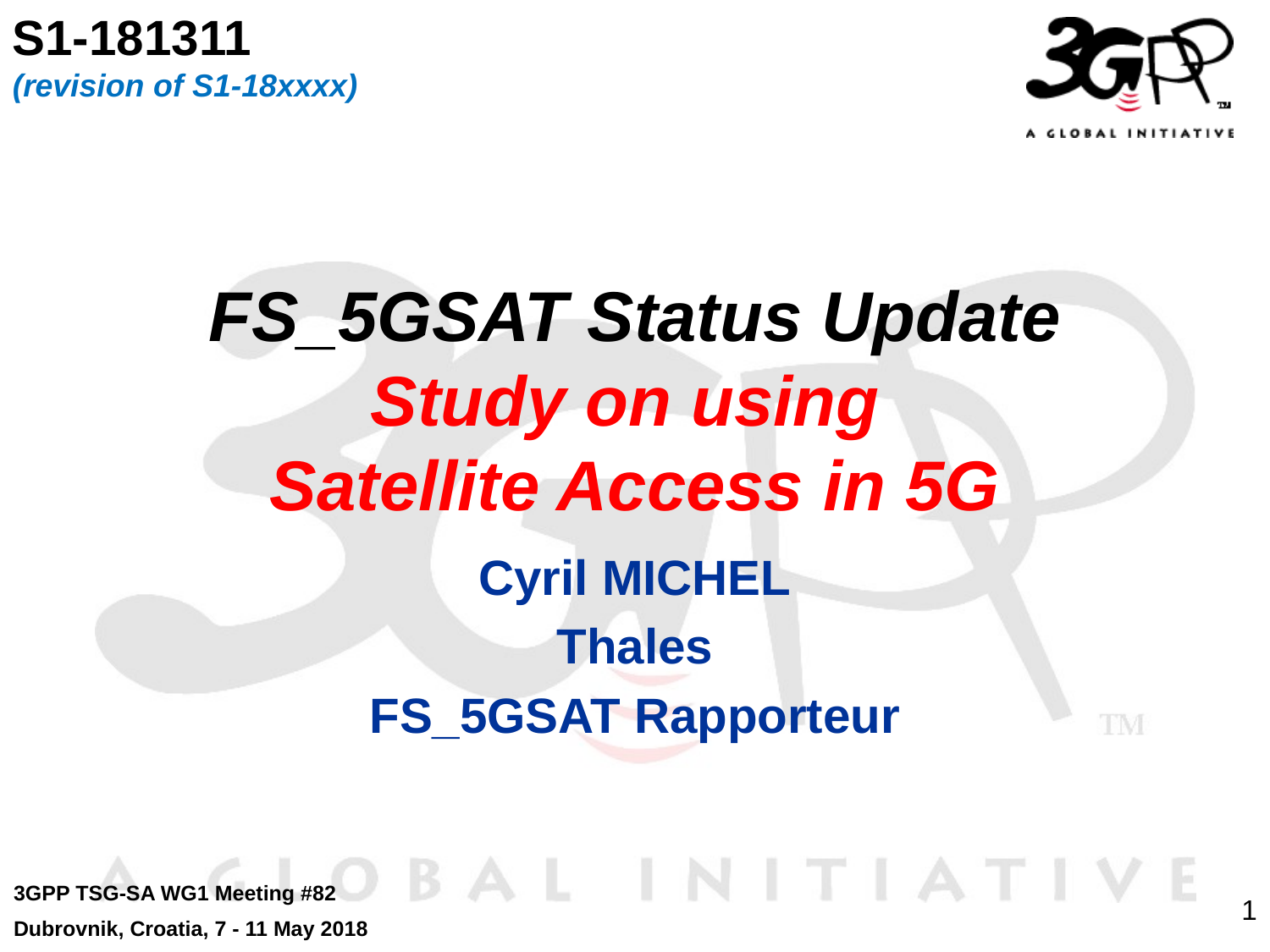

S1-181311
(revision of S1-18xxxx)
# FS_5GSAT Status Update Study on using Satellite Access in 5G
Cyril MICHEL
Thales
FS_5GSAT Rapporteur
3GPP TSG-SA WG1 Meeting #82
Dubrovnik, Croatia, 7 - 11 May 2018
1